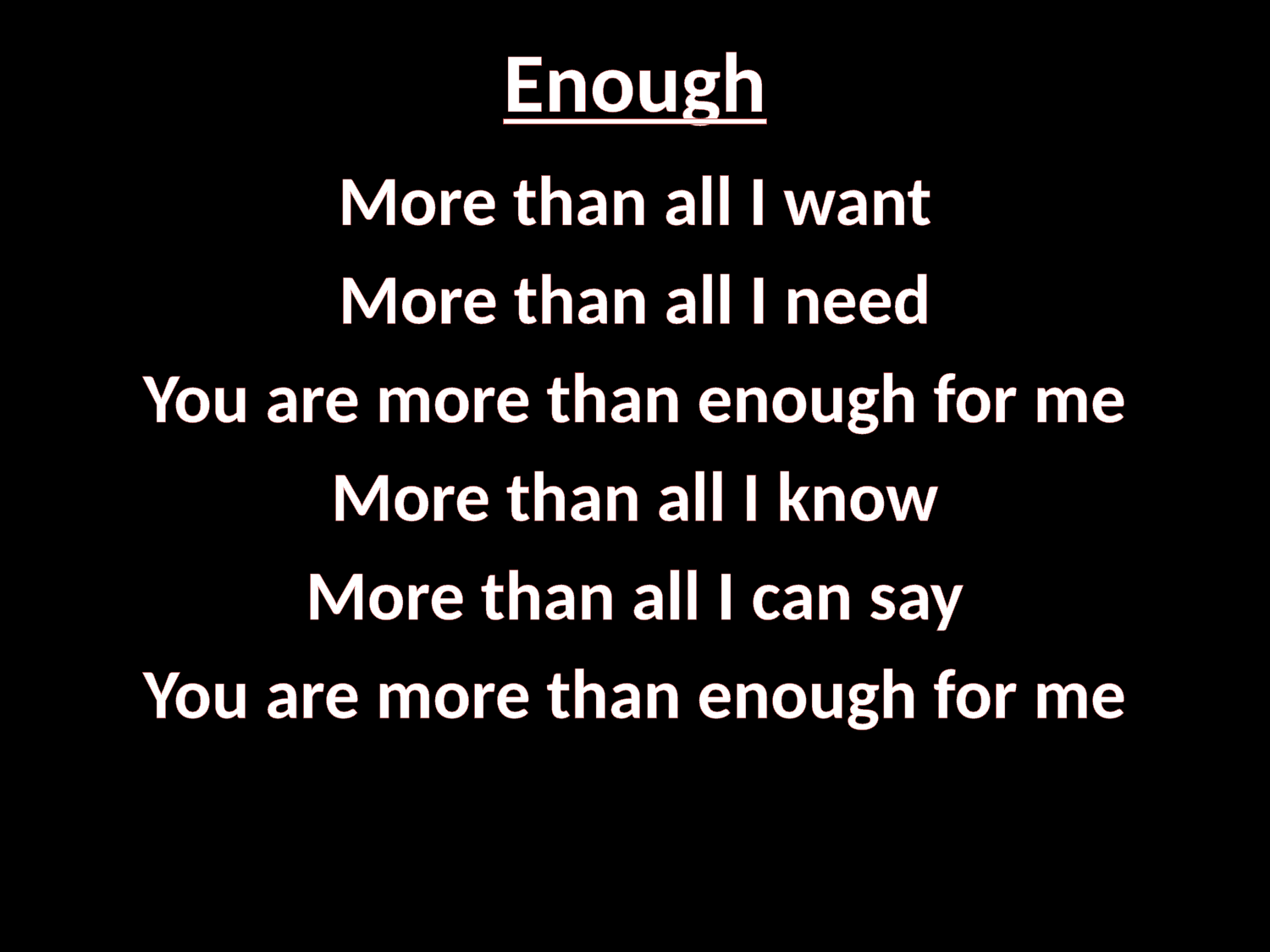

# Enough
More than all I want
More than all I need
You are more than enough for me
More than all I know
More than all I can say
You are more than enough for me